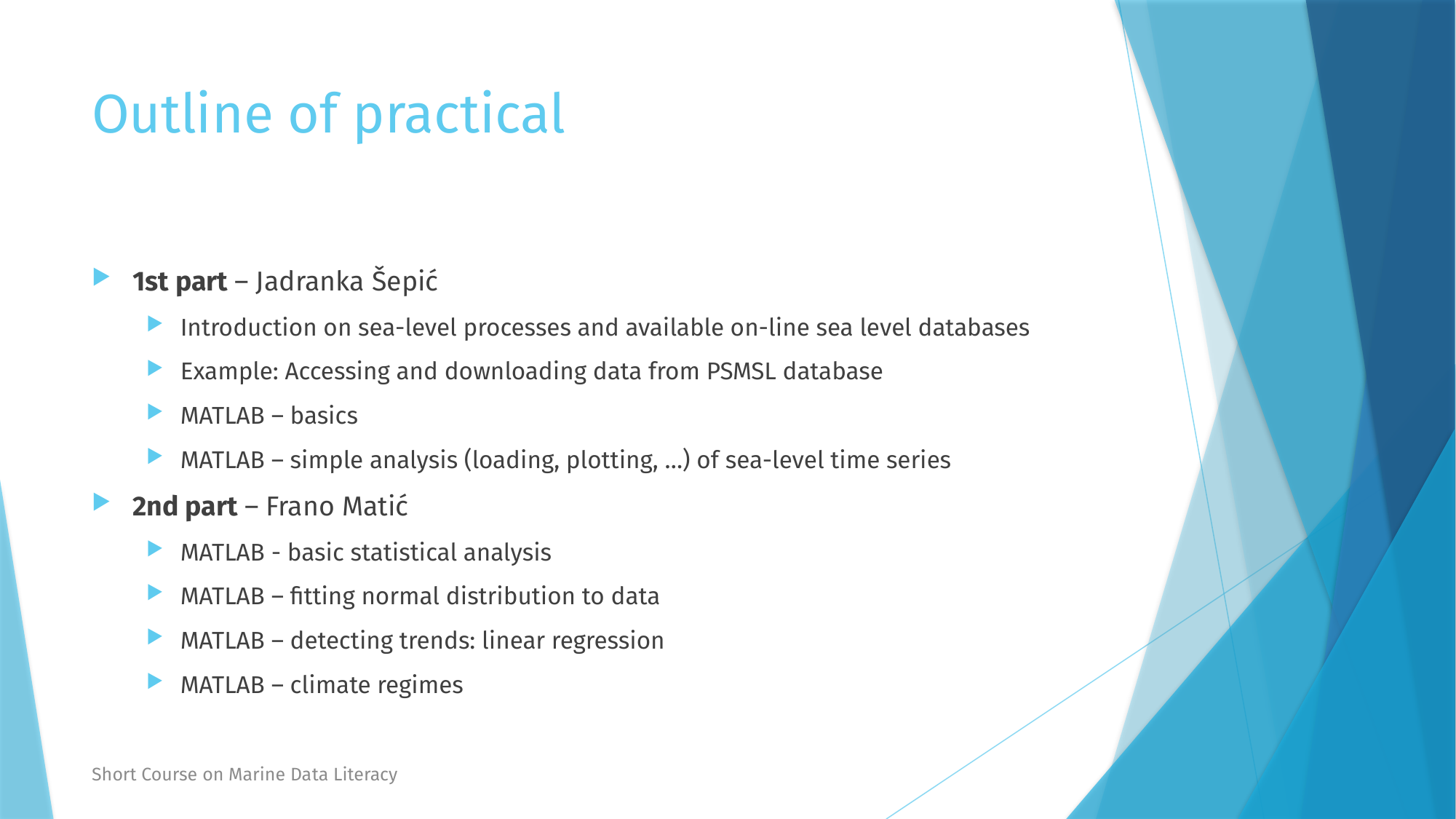

# Outline of practical
1st part – Jadranka Šepić
Introduction on sea-level processes and available on-line sea level databases
Example: Accessing and downloading data from PSMSL database
MATLAB – basics
MATLAB – simple analysis (loading, plotting, …) of sea-level time series
2nd part – Frano Matić
MATLAB - basic statistical analysis
MATLAB – fitting normal distribution to data
MATLAB – detecting trends: linear regression
MATLAB – climate regimes
Short Course on Marine Data Literacy